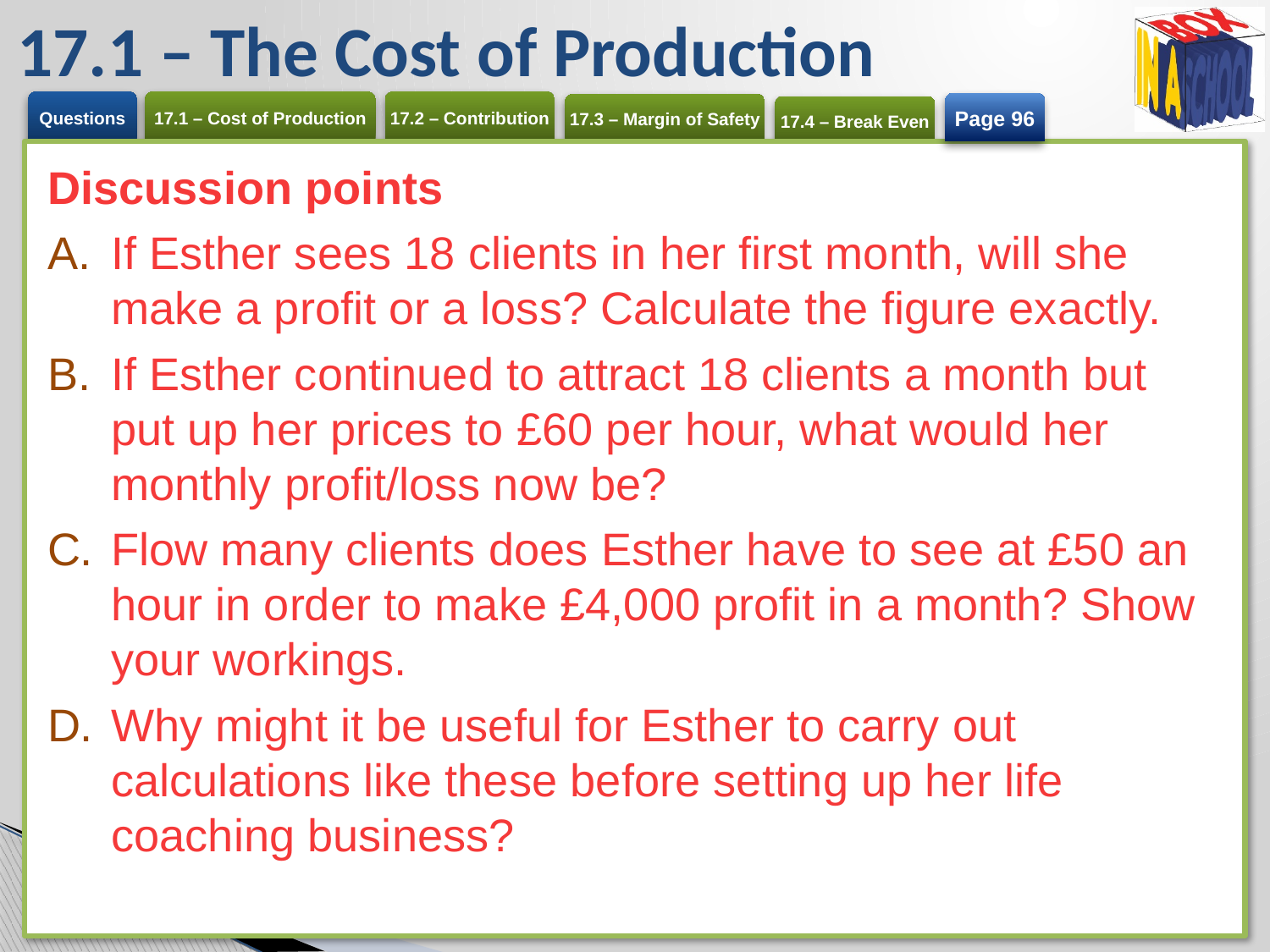

# 17.1 – The Cost of Production
Page 96
Discussion points
If Esther sees 18 clients in her first month, will she make a profit or a loss? Calculate the figure exactly.
If Esther continued to attract 18 clients a month but put up her prices to £60 per hour, what would her monthly profit/loss now be?
Flow many clients does Esther have to see at £50 an hour in order to make £4,000 profit in a month? Show your workings.
Why might it be useful for Esther to carry out calculations like these before setting up her life coaching business?